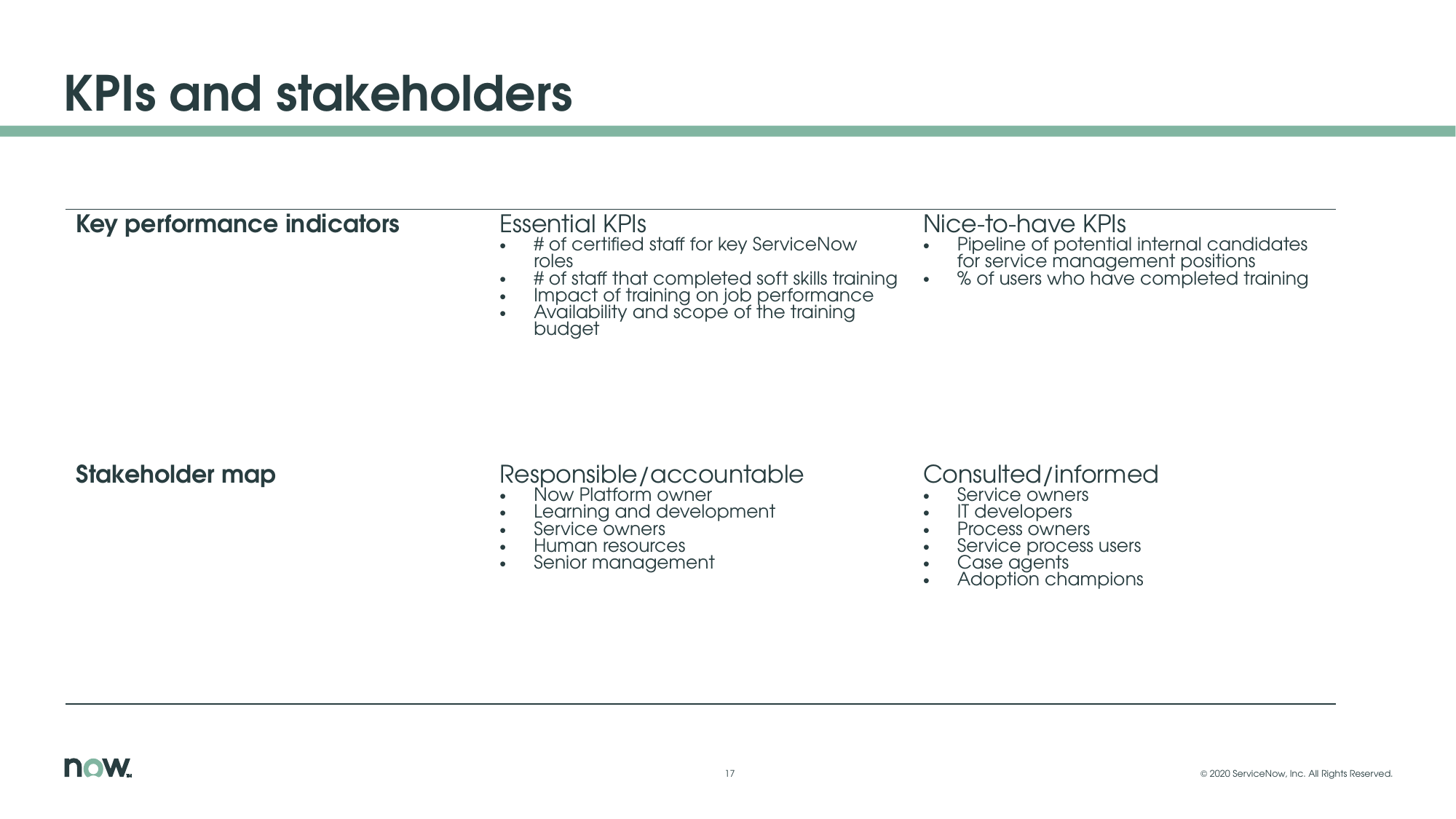

# KPIs and stakeholders

| Key performance indicators | Essential KPIs # of certified staff for key ServiceNow roles # of staff that completed soft skills training Impact of training on job performance Availability and scope of the training budget | Nice-to-have KPIs Pipeline of potential internal candidates for service management positions % of users who have completed training |
| --- | --- | --- |
| Stakeholder map | Responsible/accountable Now Platform owner Learning and development Service owners Human resources Senior management | Consulted/informed Service owners IT developers Process owners Service process users Case agents Adoption champions |